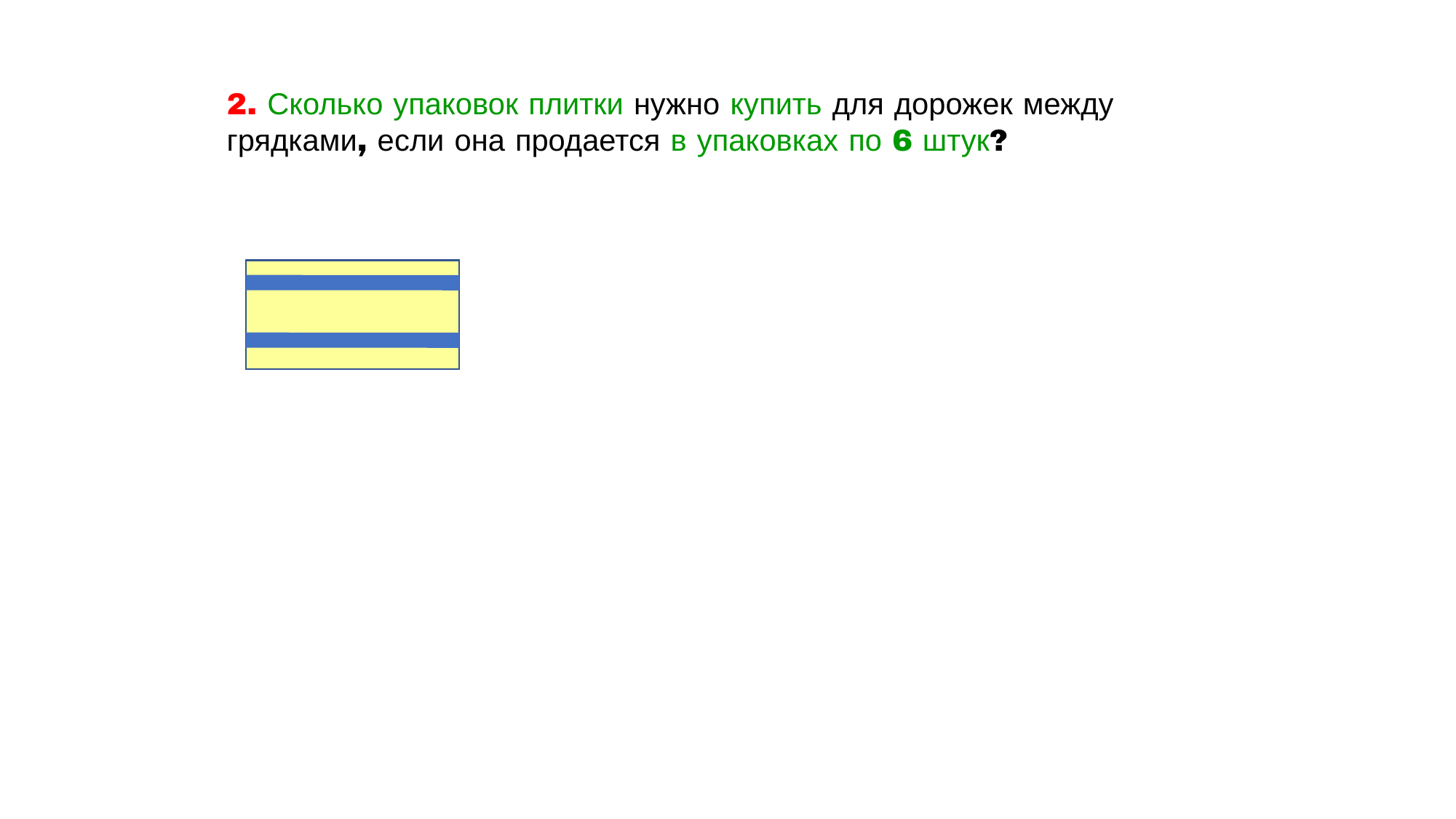

2. Сколько упаковок плитки нужно купить для дорожек между грядками, если она продается в упаковках по 6 штук?